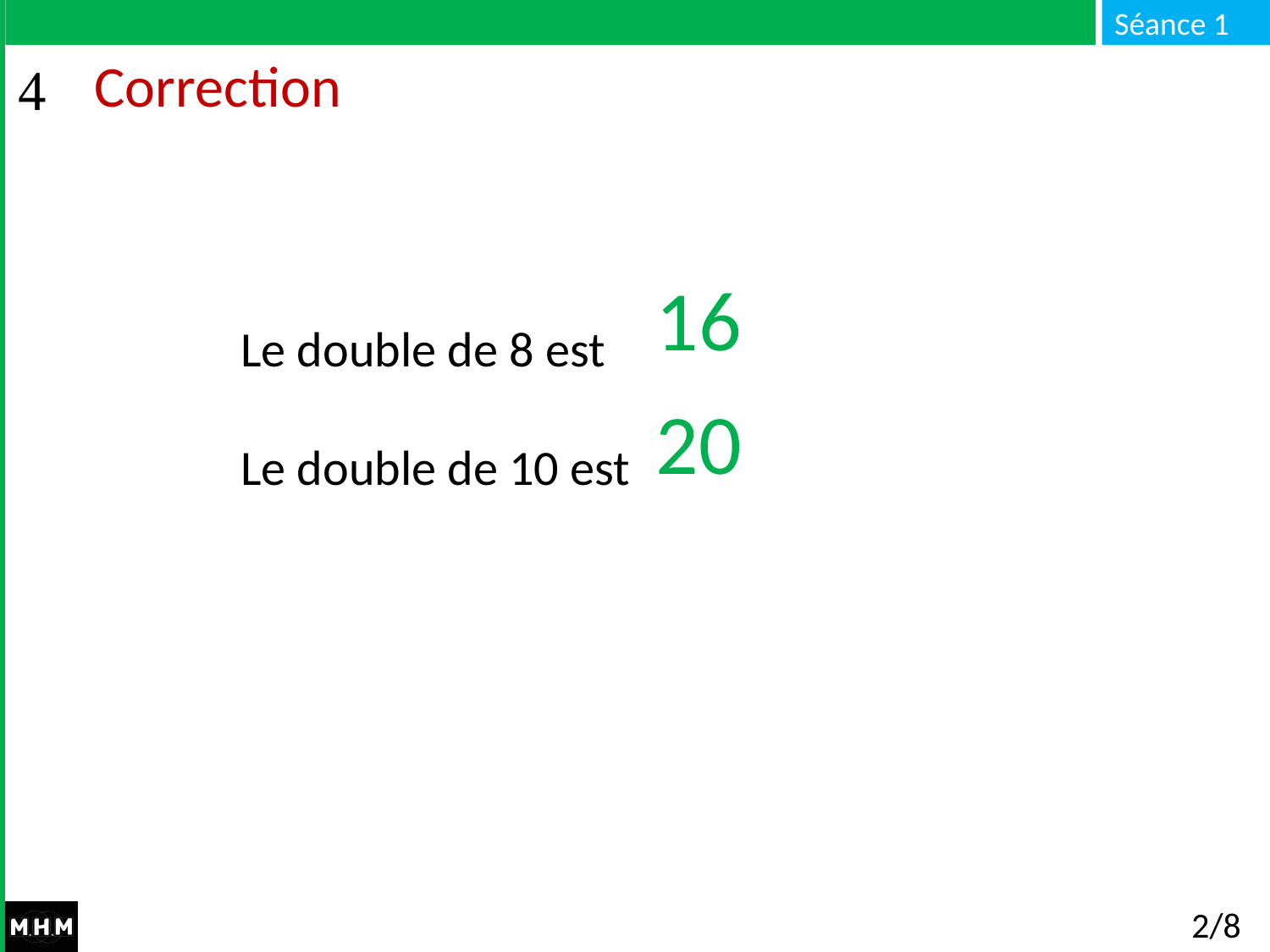

# Correction
Le double de 8 est
Le double de 10 est : …

16
20
2/8